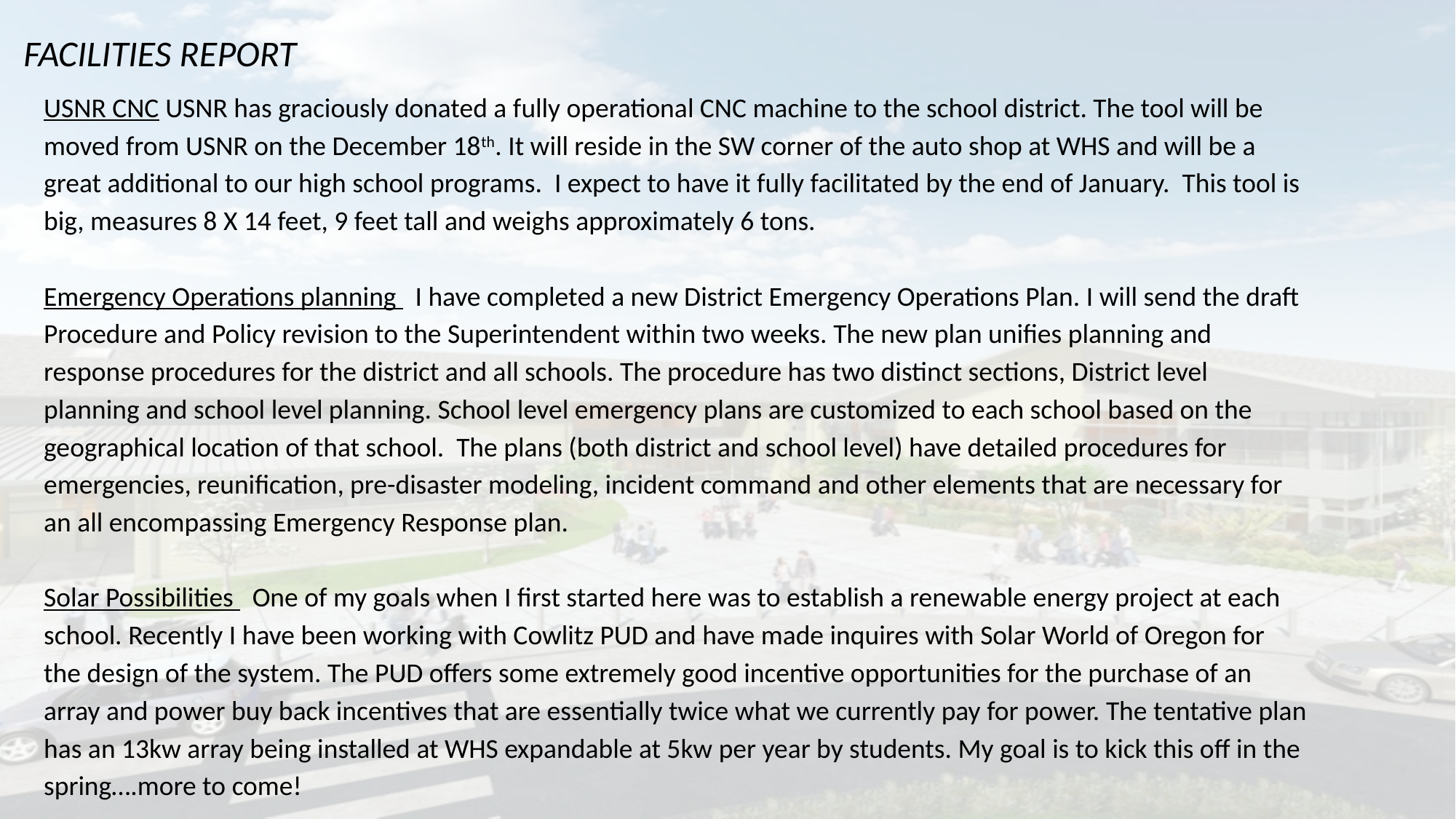

FACILITIES REPORT

USNR CNC USNR has graciously donated a fully operational CNC machine to the school district. The tool will be moved from USNR on the December 18th. It will reside in the SW corner of the auto shop at WHS and will be a great additional to our high school programs.  I expect to have it fully facilitated by the end of January.  This tool is big, measures 8 X 14 feet, 9 feet tall and weighs approximately 6 tons.

Emergency Operations planning   I have completed a new District Emergency Operations Plan. I will send the draft Procedure and Policy revision to the Superintendent within two weeks. The new plan unifies planning and response procedures for the district and all schools. The procedure has two distinct sections, District level planning and school level planning. School level emergency plans are customized to each school based on the geographical location of that school.  The plans (both district and school level) have detailed procedures for emergencies, reunification, pre-disaster modeling, incident command and other elements that are necessary for an all encompassing Emergency Response plan.

Solar Possibilities   One of my goals when I first started here was to establish a renewable energy project at each school. Recently I have been working with Cowlitz PUD and have made inquires with Solar World of Oregon for the design of the system. The PUD offers some extremely good incentive opportunities for the purchase of an array and power buy back incentives that are essentially twice what we currently pay for power. The tentative plan has an 13kw array being installed at WHS expandable at 5kw per year by students. My goal is to kick this off in the spring….more to come!